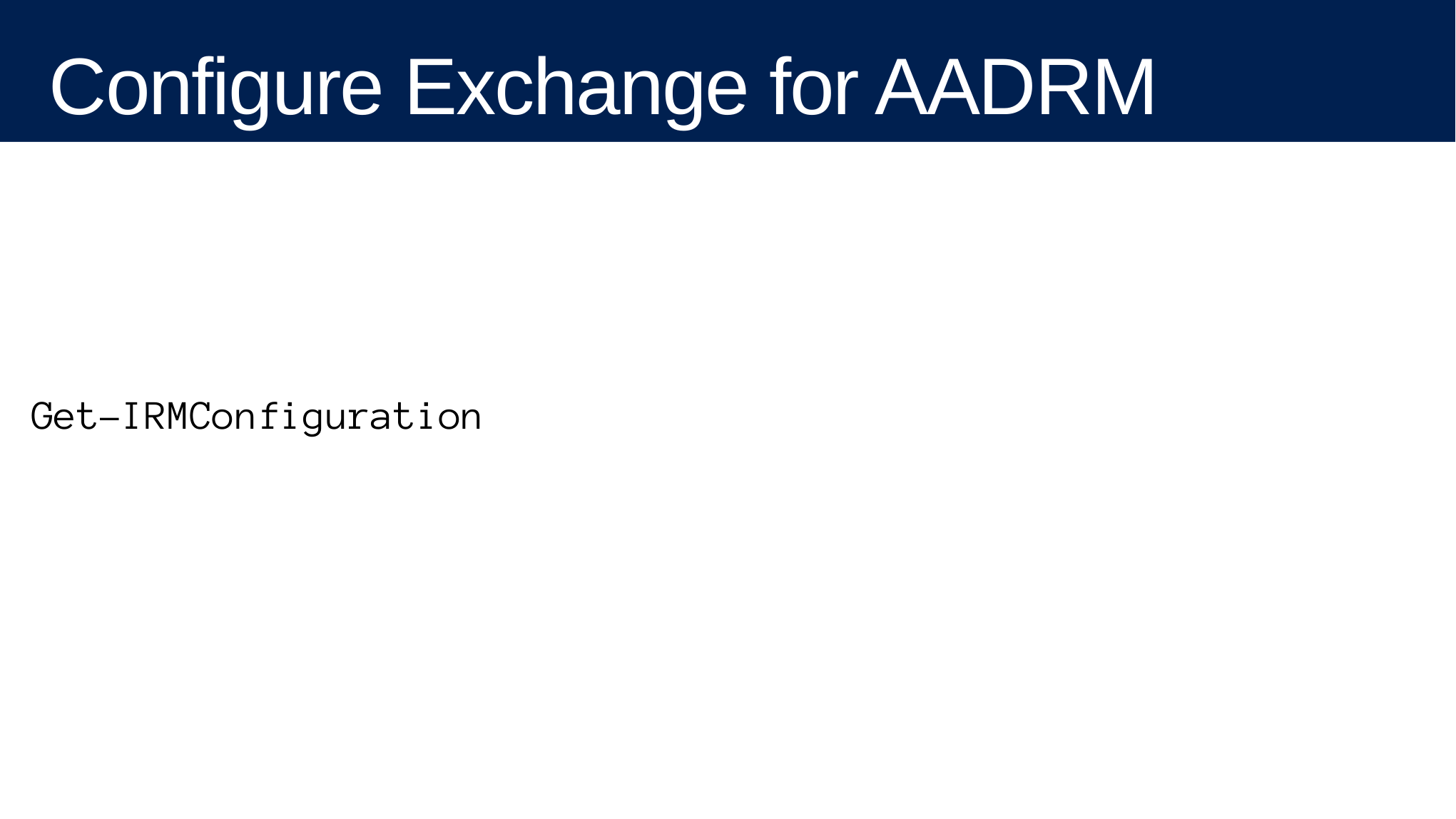

# Configure Exchange for AADRM
Set-IRMConfiguration -InternalLicensingEnabled $true
Get-IRMConfiguration